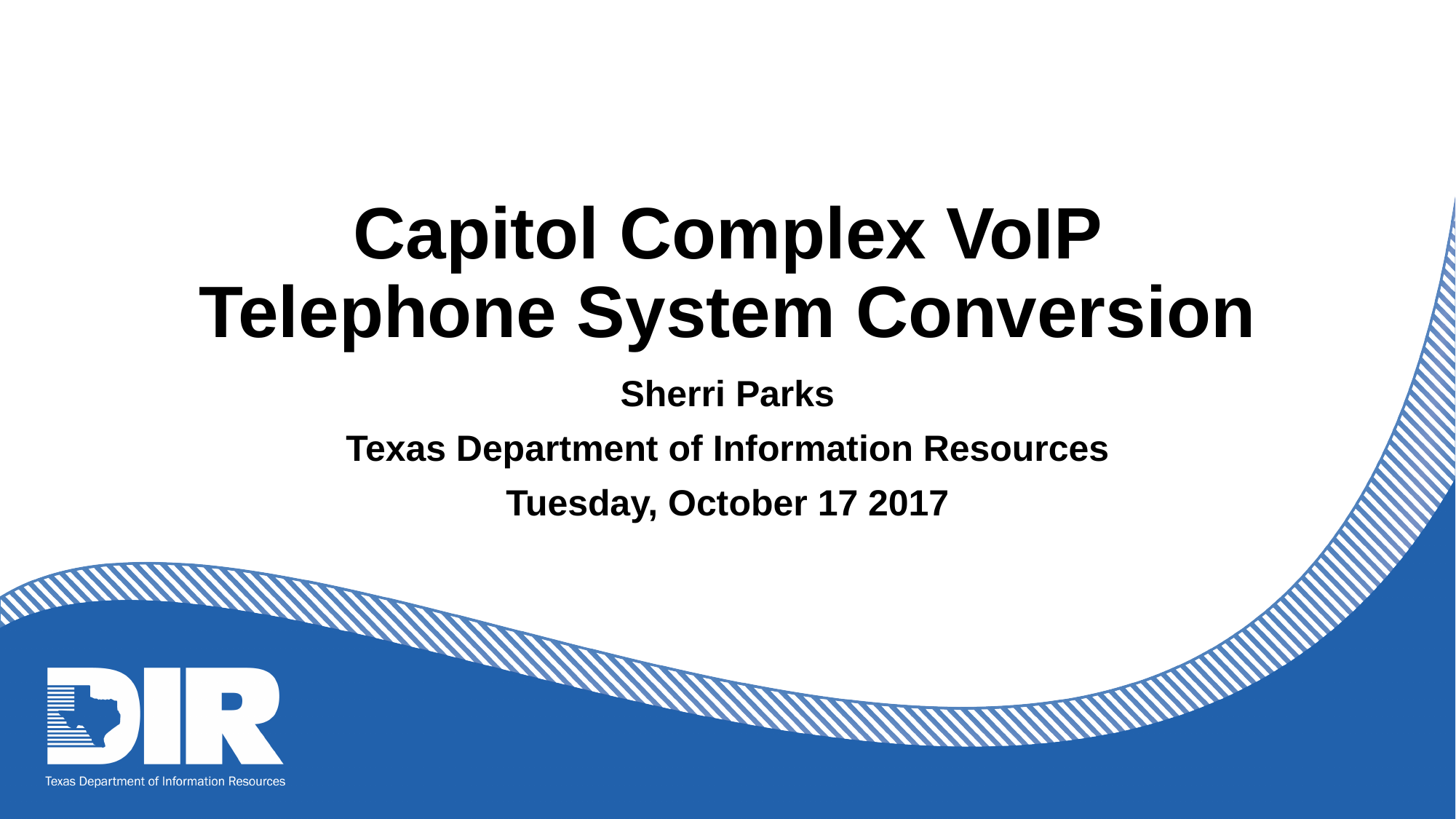

# Capitol Complex VoIP Telephone System Conversion
Sherri Parks
Texas Department of Information Resources
Tuesday, October 17 2017